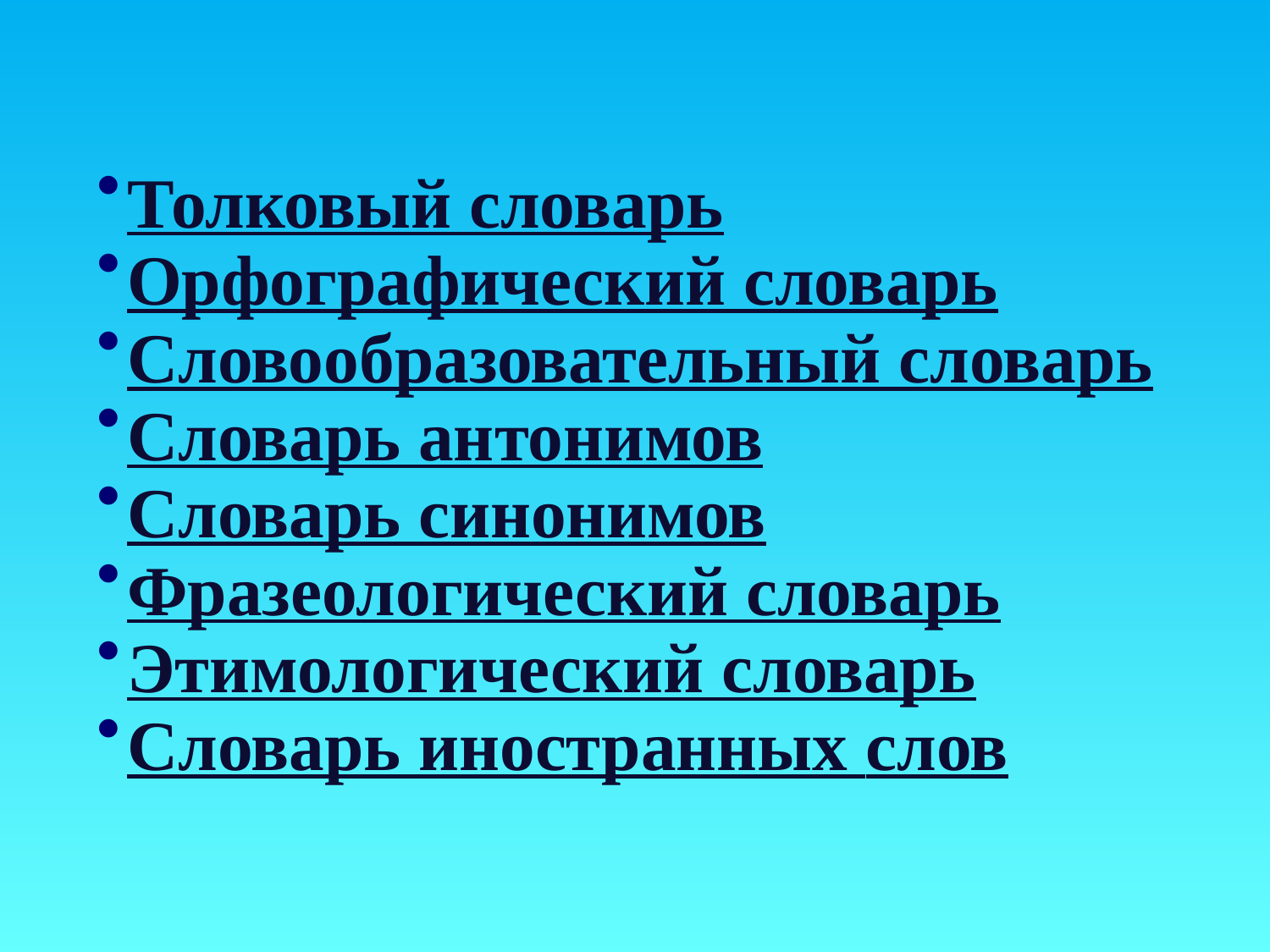

Толковый словарь
Орфографический словарь
Словообразовательный словарь
Словарь антонимов
Словарь синонимов
Фразеологический словарь
Этимологический словарь
Словарь иностранных слов